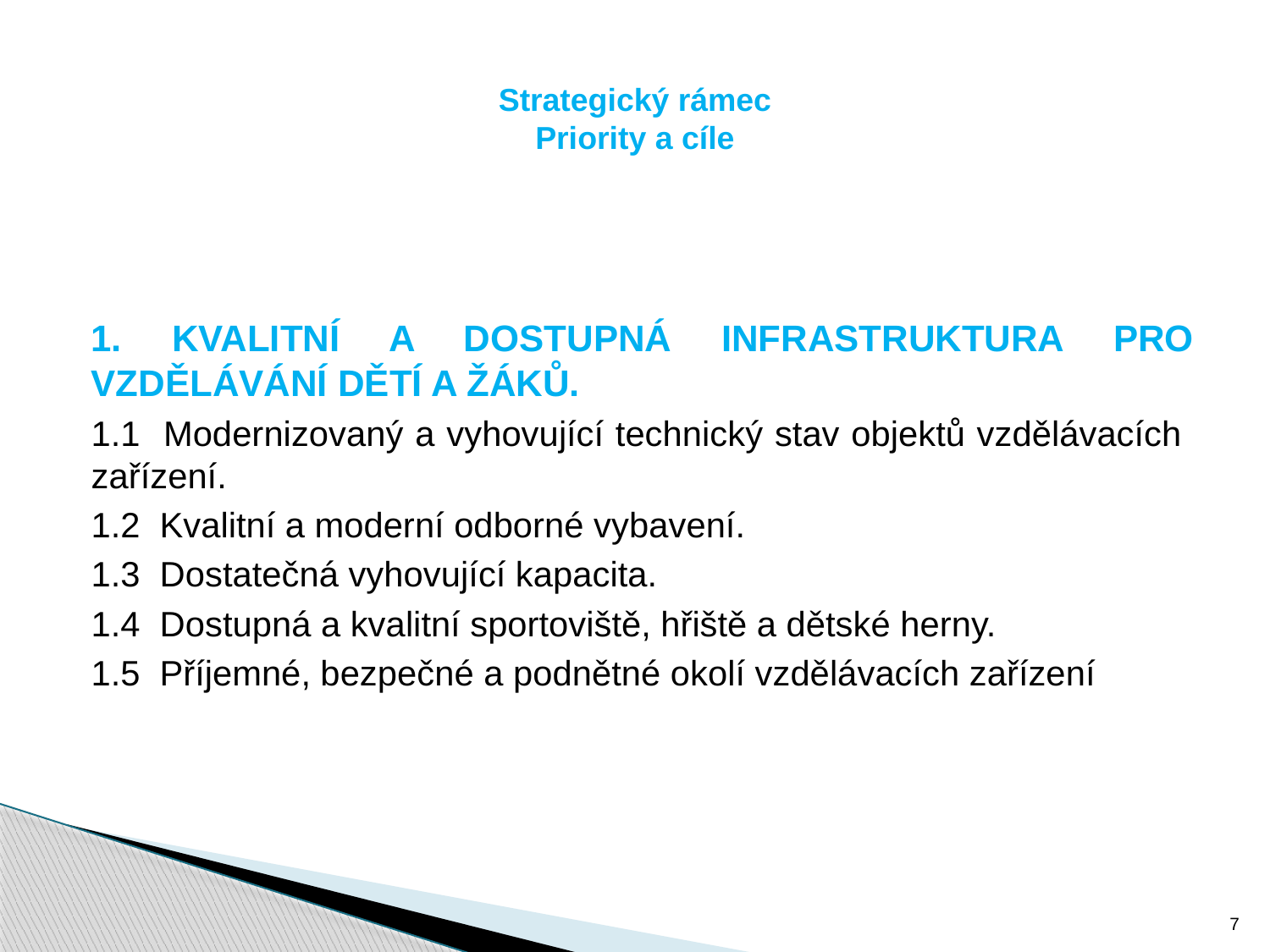

# Strategický rámec Priority a cíle

1. KVALITNÍ A DOSTUPNÁ INFRASTRUKTURA PRO VZDĚLÁVÁNÍ DĚTÍ A ŽÁKŮ.
1.1  Modernizovaný a vyhovující technický stav objektů vzdělávacích  zařízení.
1.2  Kvalitní a moderní odborné vybavení.
1.3  Dostatečná vyhovující kapacita.
1.4  Dostupná a kvalitní sportoviště, hřiště a dětské herny.
1.5  Příjemné, bezpečné a podnětné okolí vzdělávacích zařízení

7